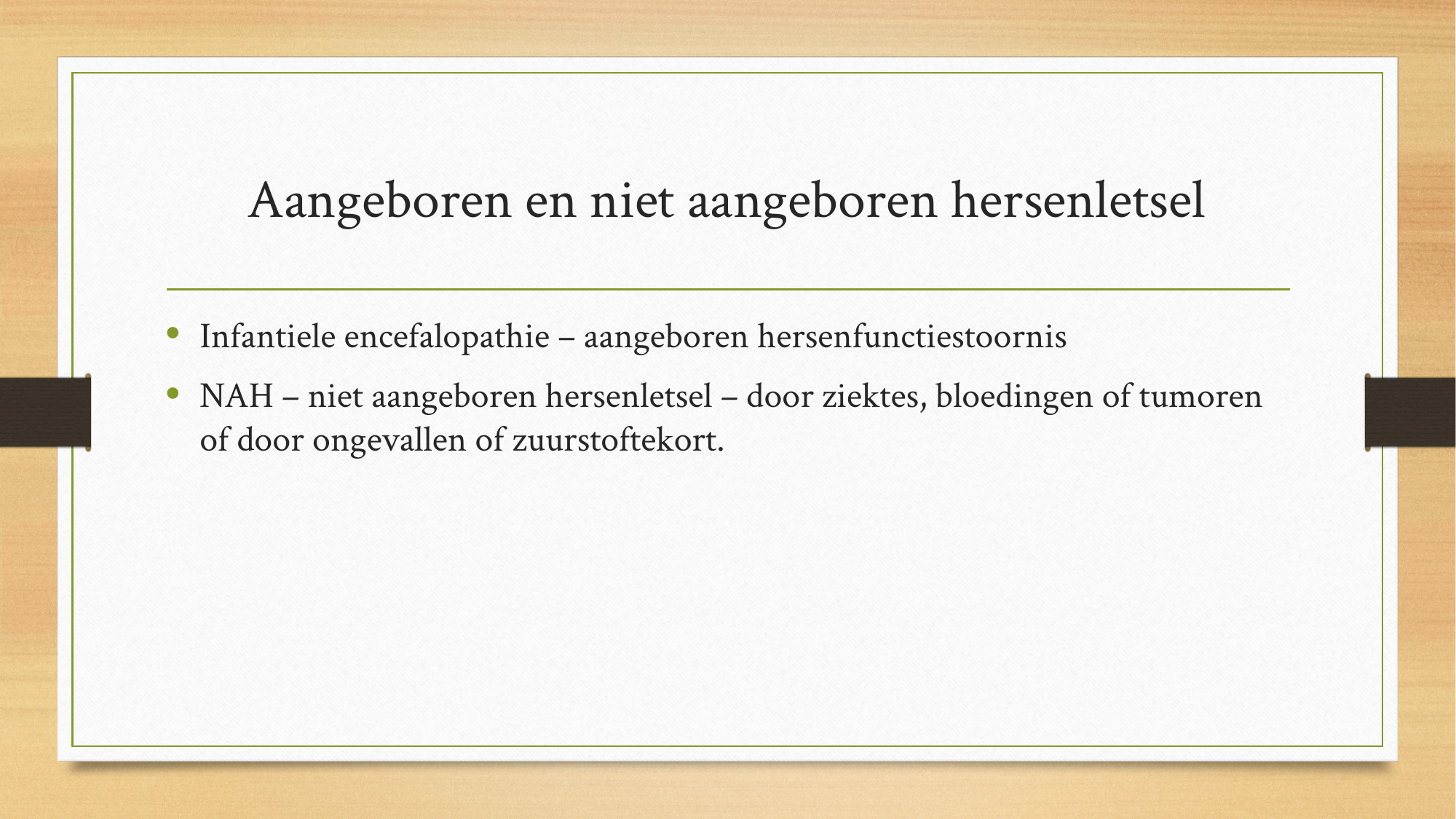

# Aangeboren en niet aangeboren hersenletsel
Infantiele encefalopathie – aangeboren hersenfunctiestoornis
NAH – niet aangeboren hersenletsel – door ziektes, bloedingen of tumoren of door ongevallen of zuurstoftekort.